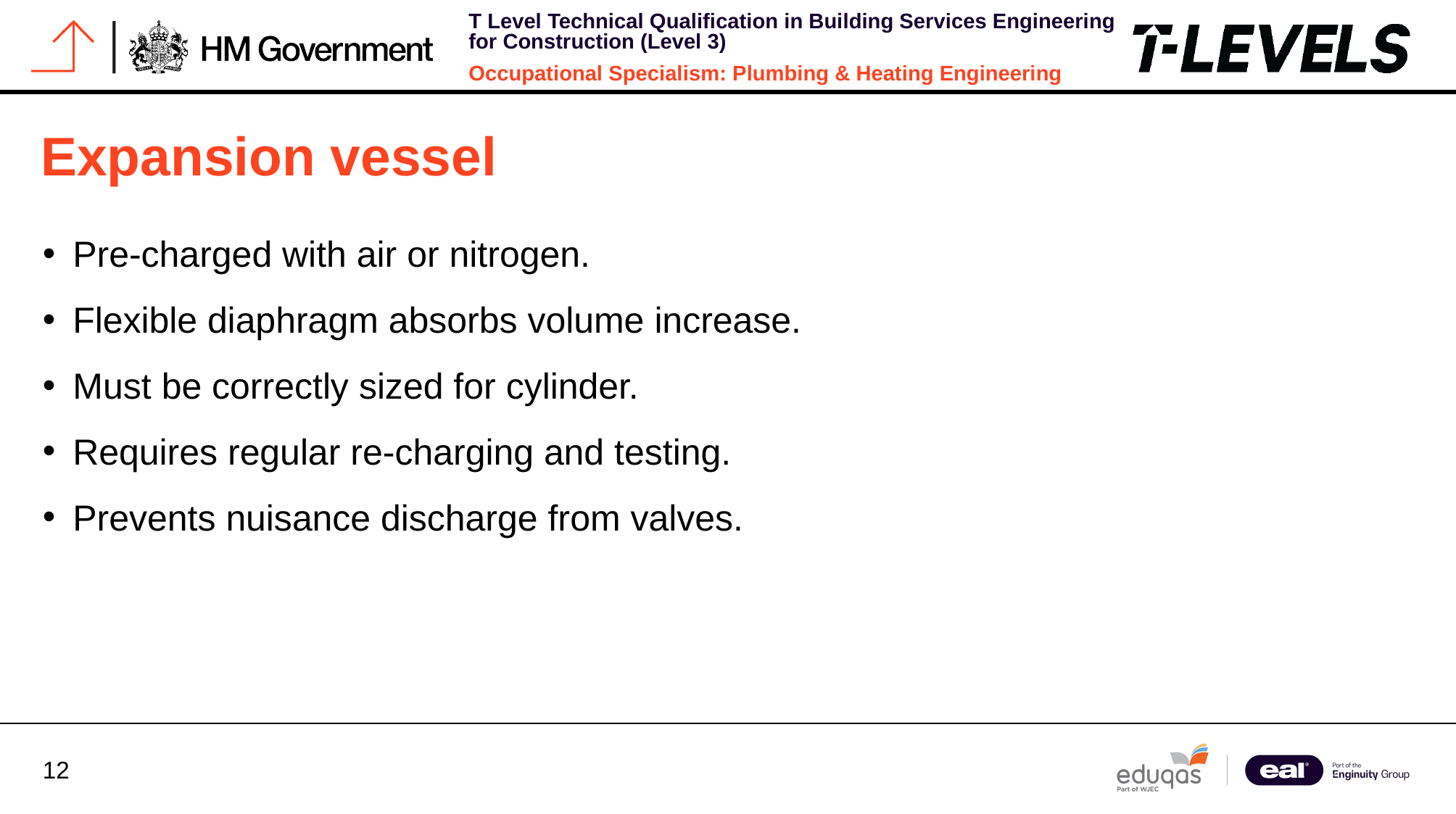

# Expansion vessel
Pre-charged with air or nitrogen.
Flexible diaphragm absorbs volume increase.
Must be correctly sized for cylinder.
Requires regular re-charging and testing.
Prevents nuisance discharge from valves.